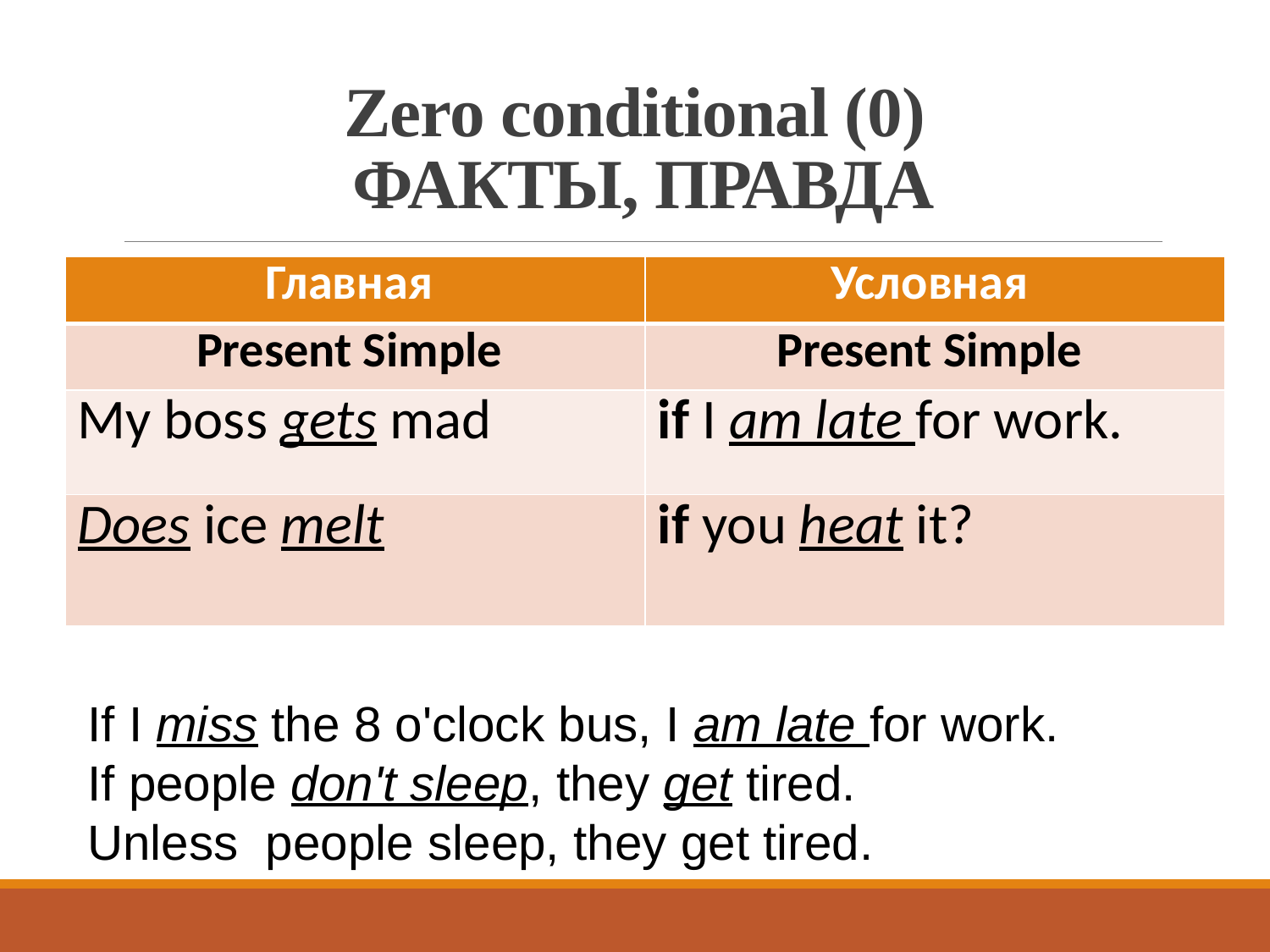

# Zero conditional (0) ФАКТЫ, ПРАВДА
| Главная | Условная |
| --- | --- |
| Present Simple | Present Simple |
| My boss gets mad | if I am late for work. |
| Does ice melt | if you heat it? |
If I miss the 8 o'clock bus, I am late for work.
If people don't sleep, they get tired.
Unless  people sleep, they get tired.